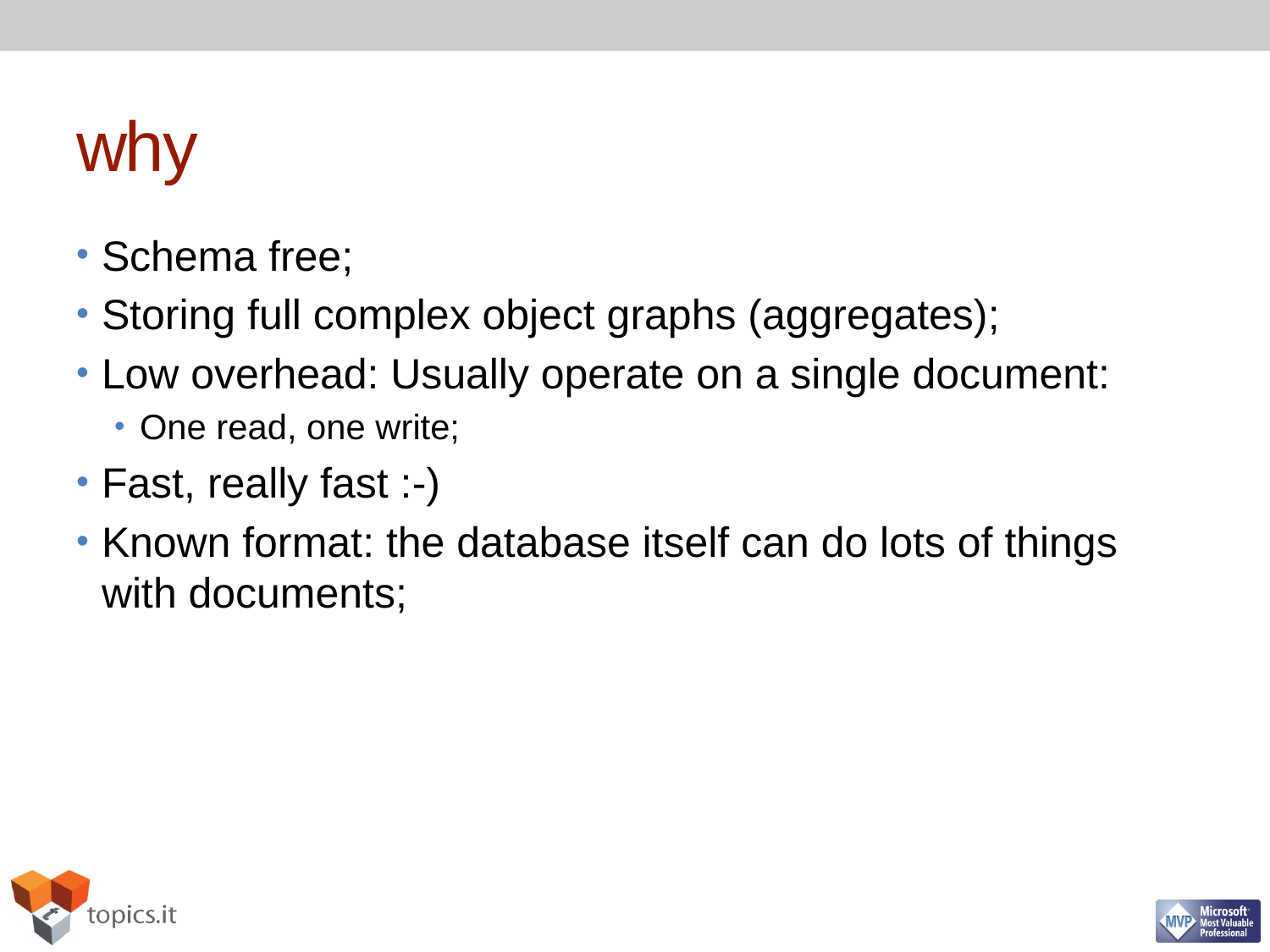

# why
Schema free;
Storing full complex object graphs (aggregates);
Low overhead: Usually operate on a single document:
One read, one write;
Fast, really fast :-)
Known format: the database itself can do lots of things with documents;